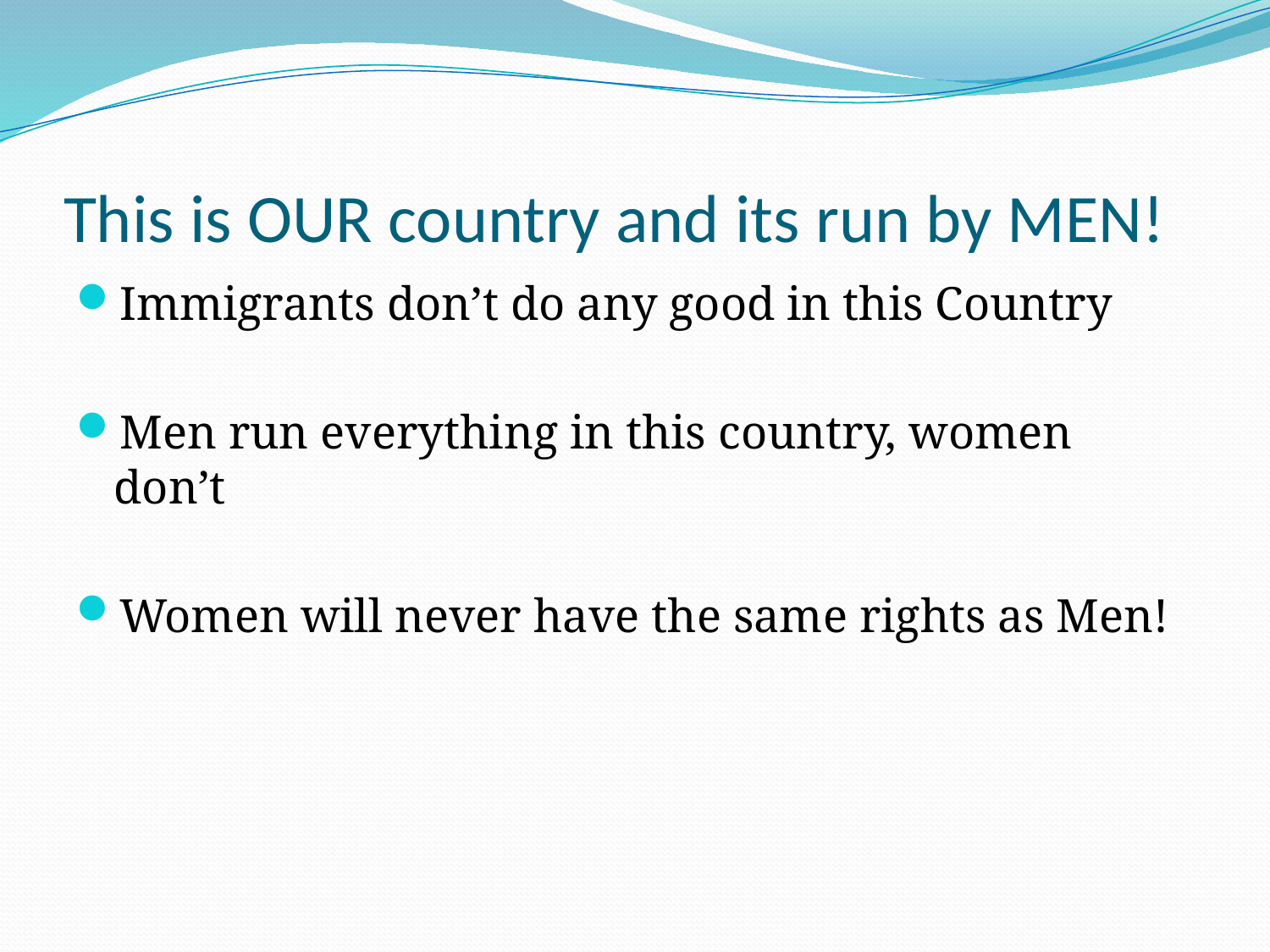

# This is OUR country and its run by MEN!
Immigrants don’t do any good in this Country

Men run everything in this country, women don’t

Women will never have the same rights as Men!